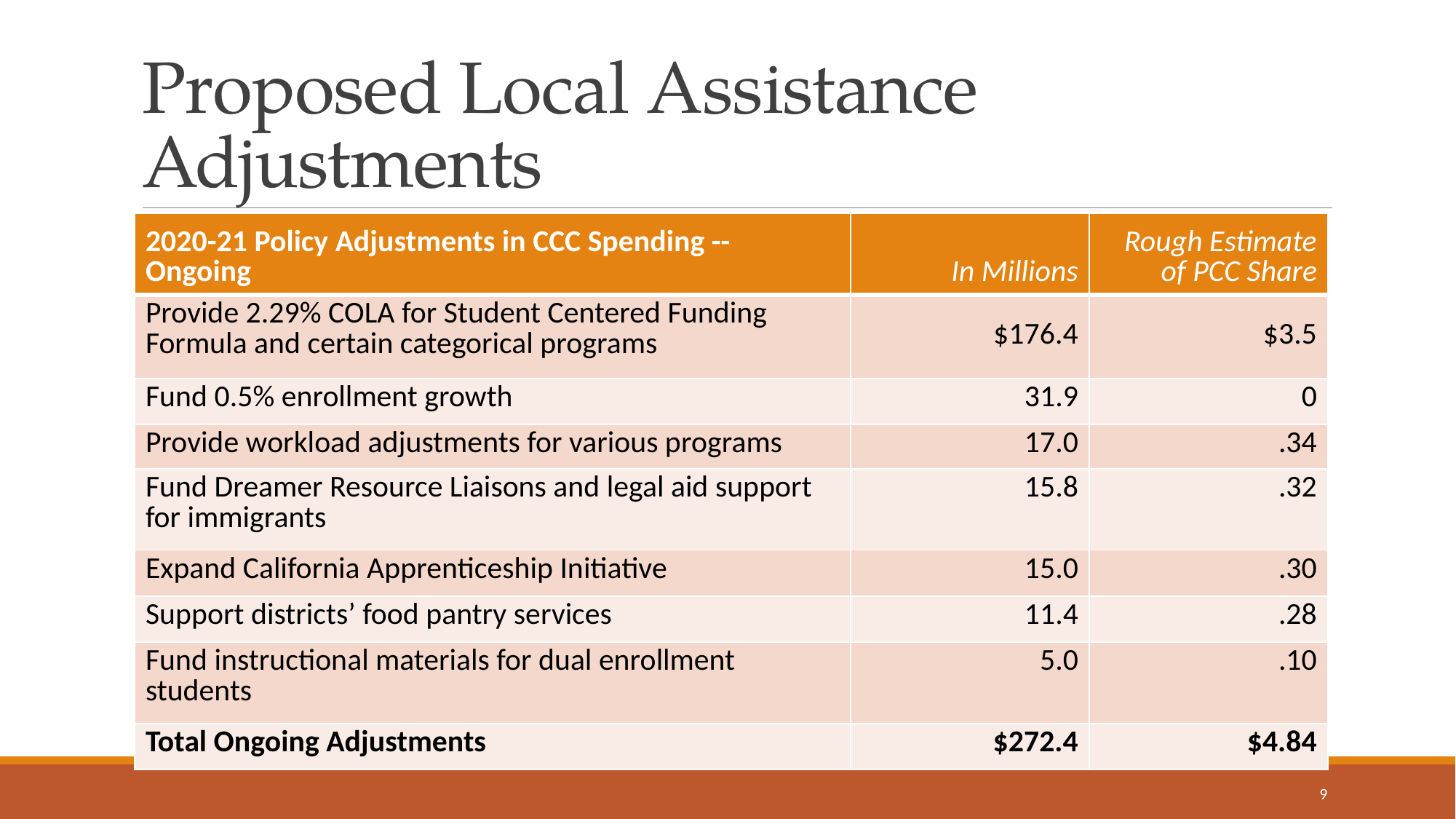

# Proposed Local Assistance Adjustments
| 2020-21 Policy Adjustments in CCC Spending -- Ongoing | In Millions | Rough Estimate of PCC Share |
| --- | --- | --- |
| Provide 2.29% COLA for Student Centered Funding Formula and certain categorical programs | $176.4 | $3.5 |
| Fund 0.5% enrollment growth | 31.9 | 0 |
| Provide workload adjustments for various programs | 17.0 | .34 |
| Fund Dreamer Resource Liaisons and legal aid support for immigrants | 15.8 | .32 |
| Expand California Apprenticeship Initiative | 15.0 | .30 |
| Support districts’ food pantry services | 11.4 | .28 |
| Fund instructional materials for dual enrollment students | 5.0 | .10 |
| Total Ongoing Adjustments | $272.4 | $4.84 |
9